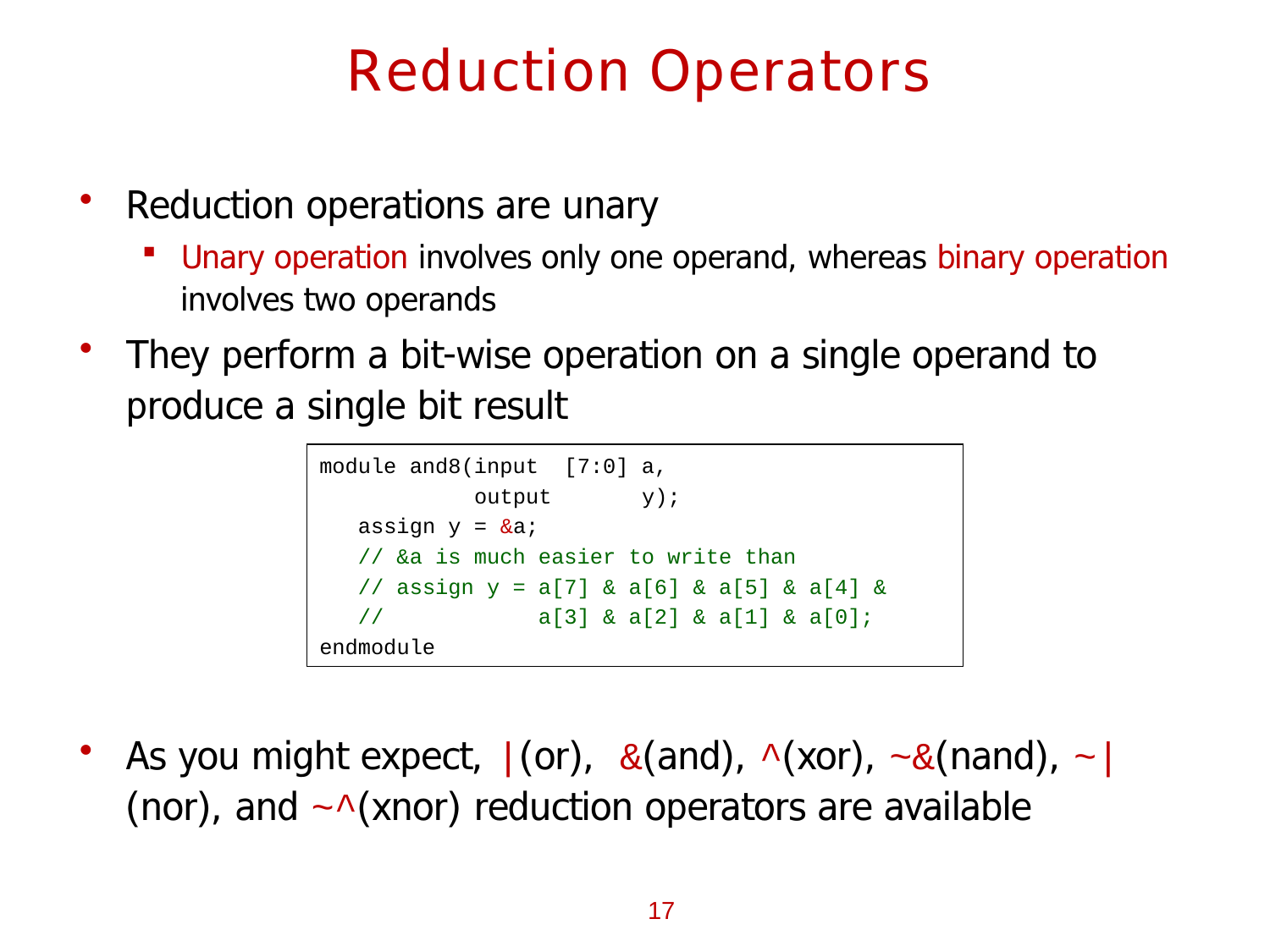

# Reduction Operators
Reduction operations are unary
Unary operation involves only one operand, whereas binary operation involves two operands
They perform a bit-wise operation on a single operand to produce a single bit result

As you might expect, |(or),  &(and), ^(xor), ~&(nand), ~|(nor), and ~^(xnor) reduction operators are available
module and8(input  [7:0] a,
            output       y);
   assign y = &a;
   // &a is much easier to write than
   // assign y = a[7] & a[6] & a[5] & a[4] &
   //            a[3] & a[2] & a[1] & a[0];
endmodule
17